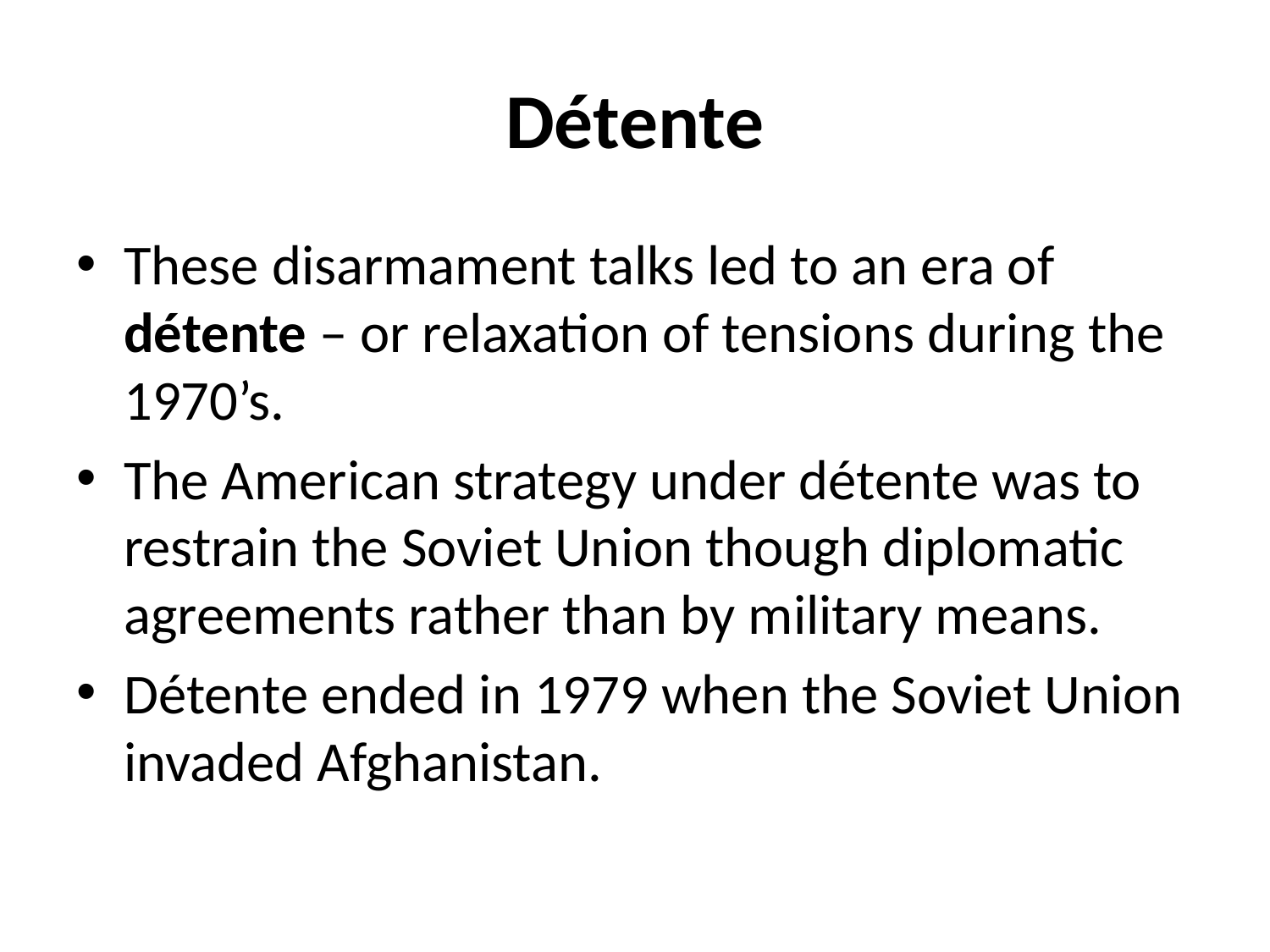

# Détente
These disarmament talks led to an era of détente – or relaxation of tensions during the 1970’s.
The American strategy under détente was to restrain the Soviet Union though diplomatic agreements rather than by military means.
Détente ended in 1979 when the Soviet Union invaded Afghanistan.